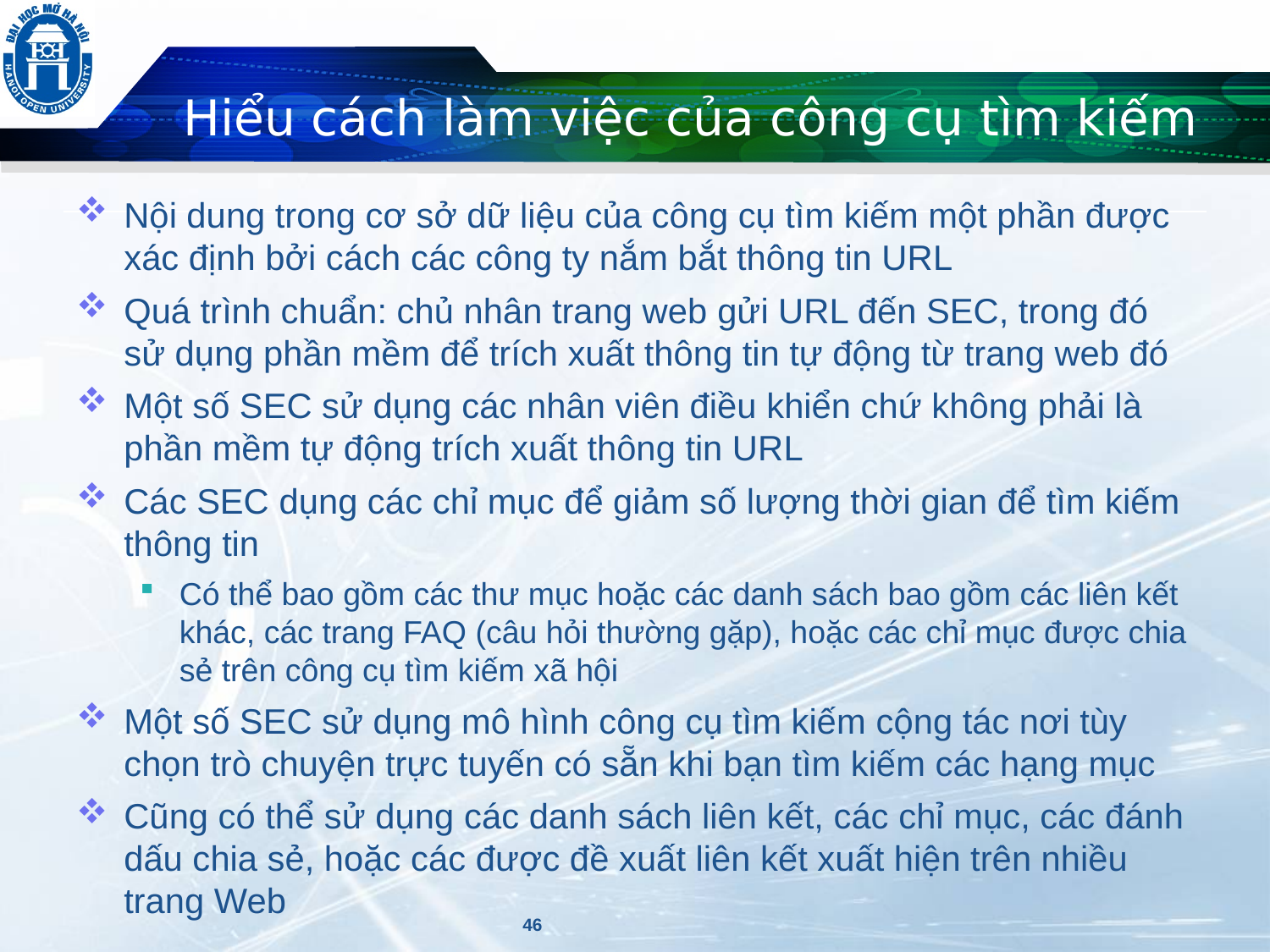

# Hiểu cách làm việc của công cụ tìm kiếm
Nội dung trong cơ sở dữ liệu của công cụ tìm kiếm một phần được xác định bởi cách các công ty nắm bắt thông tin URL
Quá trình chuẩn: chủ nhân trang web gửi URL đến SEC, trong đó sử dụng phần mềm để trích xuất thông tin tự động từ trang web đó
Một số SEC sử dụng các nhân viên điều khiển chứ không phải là phần mềm tự động trích xuất thông tin URL
Các SEC dụng các chỉ mục để giảm số lượng thời gian để tìm kiếm thông tin
Có thể bao gồm các thư mục hoặc các danh sách bao gồm các liên kết khác, các trang FAQ (câu hỏi thường gặp), hoặc các chỉ mục được chia sẻ trên công cụ tìm kiếm xã hội
Một số SEC sử dụng mô hình công cụ tìm kiếm cộng tác nơi tùy chọn trò chuyện trực tuyến có sẵn khi bạn tìm kiếm các hạng mục
Cũng có thể sử dụng các danh sách liên kết, các chỉ mục, các đánh dấu chia sẻ, hoặc các được đề xuất liên kết xuất hiện trên nhiều trang Web
46